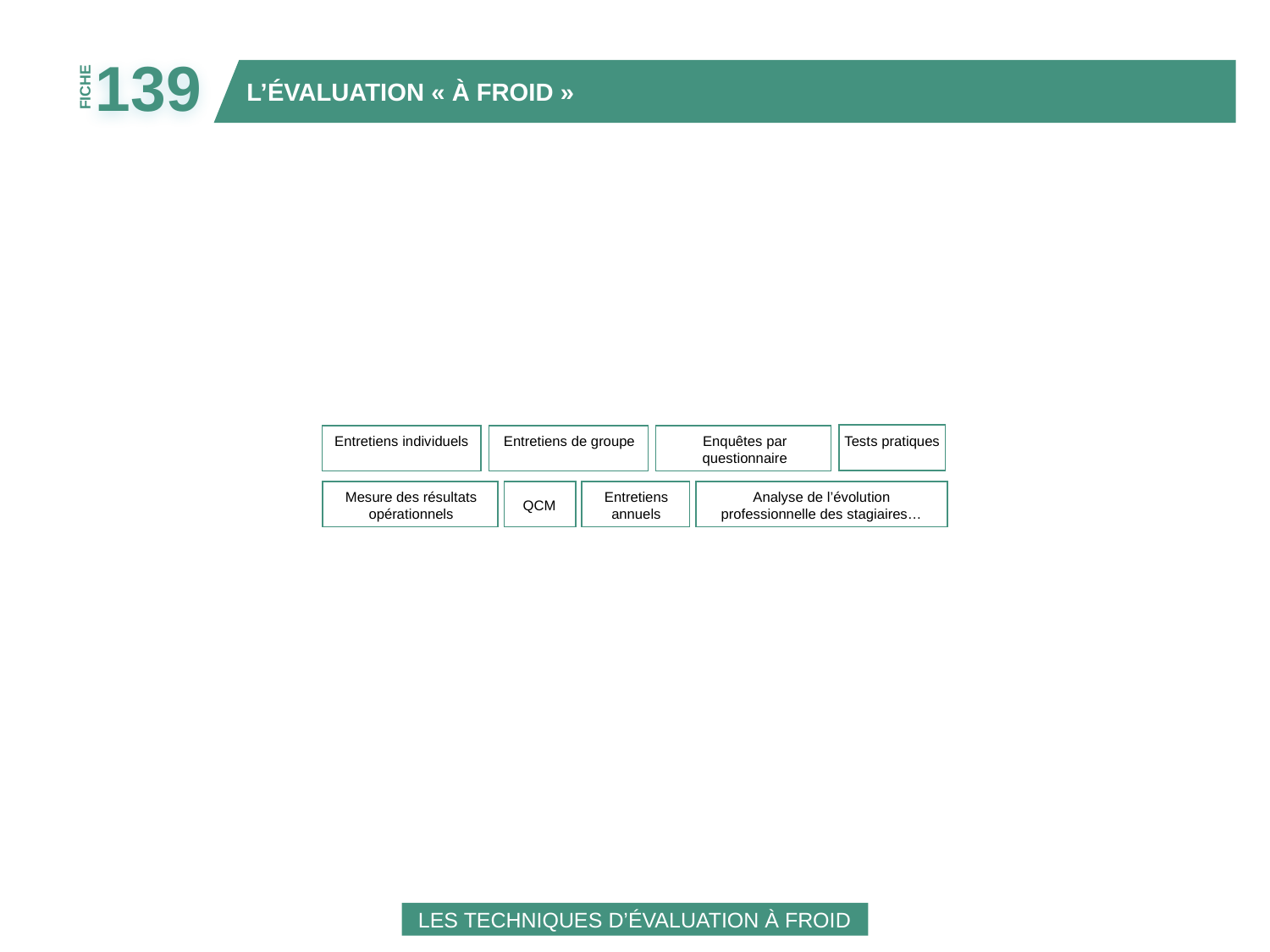

139

L’ÉVALUATION « À FROID »
FICHE

Tests pratiques
Entretiens individuels
Entretiens de groupe
Enquêtes par
questionnaire

Mesure des résultats
opérationnels
Entretiens
annuels
Analyse de l’évolution
professionnelle des stagiaires…
QCM
LES TECHNIQUES D’ÉVALUATION À FROID